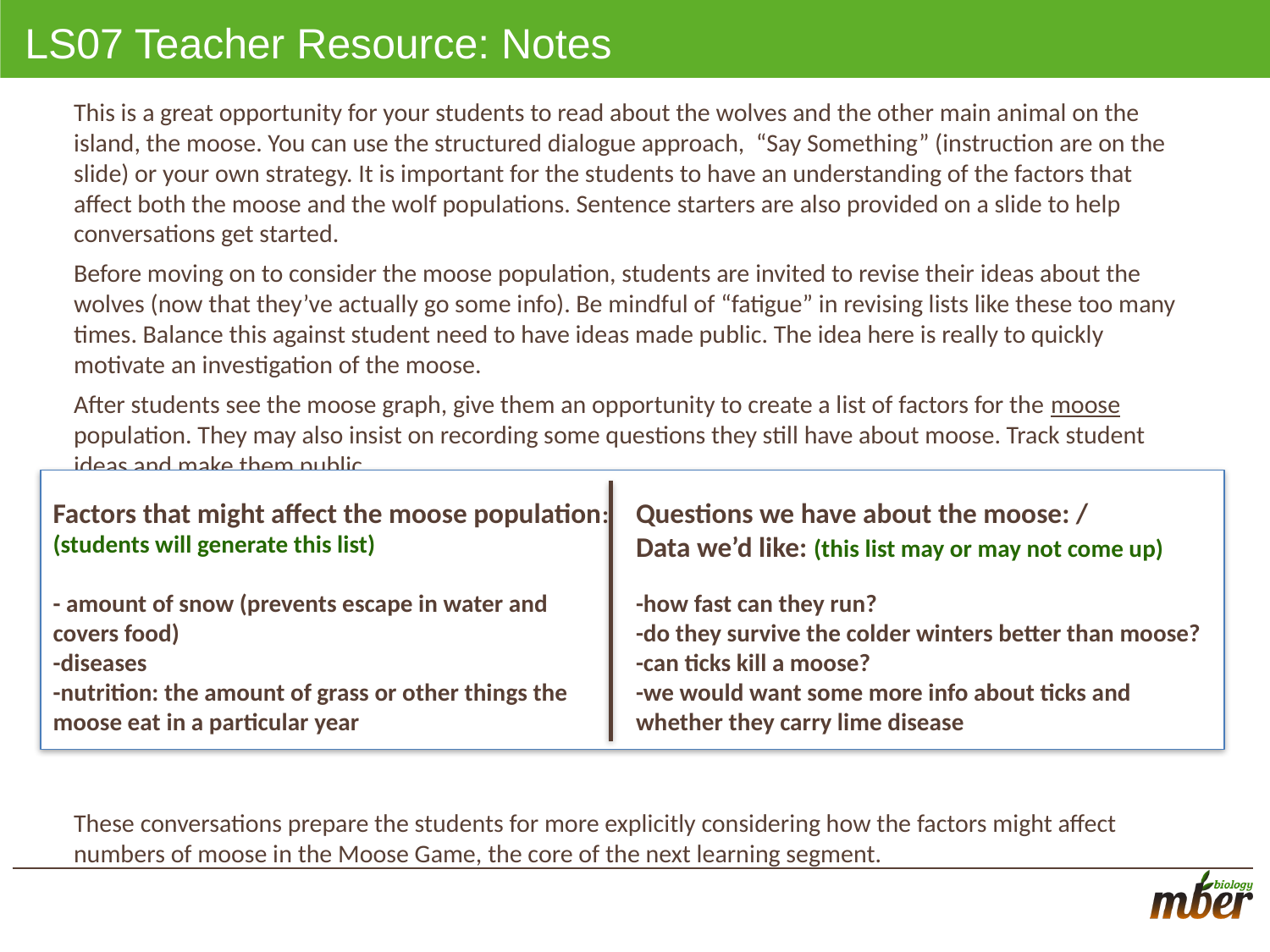

# LS07 Teacher Resource: Notes
This is a great opportunity for your students to read about the wolves and the other main animal on the island, the moose. You can use the structured dialogue approach,  “Say Something” (instruction are on the slide) or your own strategy. It is important for the students to have an understanding of the factors that affect both the moose and the wolf populations. Sentence starters are also provided on a slide to help conversations get started.
Before moving on to consider the moose population, students are invited to revise their ideas about the wolves (now that they’ve actually go some info). Be mindful of “fatigue” in revising lists like these too many times. Balance this against student need to have ideas made public. The idea here is really to quickly motivate an investigation of the moose.
After students see the moose graph, give them an opportunity to create a list of factors for the moose population. They may also insist on recording some questions they still have about moose. Track student ideas and make them public.

These conversations prepare the students for more explicitly considering how the factors might affect numbers of moose in the Moose Game, the core of the next learning segment.

Factors that might affect the moose population: (students will generate this list)

- amount of snow (prevents escape in water and covers food)
-diseases
-nutrition: the amount of grass or other things the moose eat in a particular year

Questions we have about the moose: /
Data we’d like: (this list may or may not come up)

-how fast can they run?
-do they survive the colder winters better than moose?
-can ticks kill a moose?
-we would want some more info about ticks and whether they carry lime disease